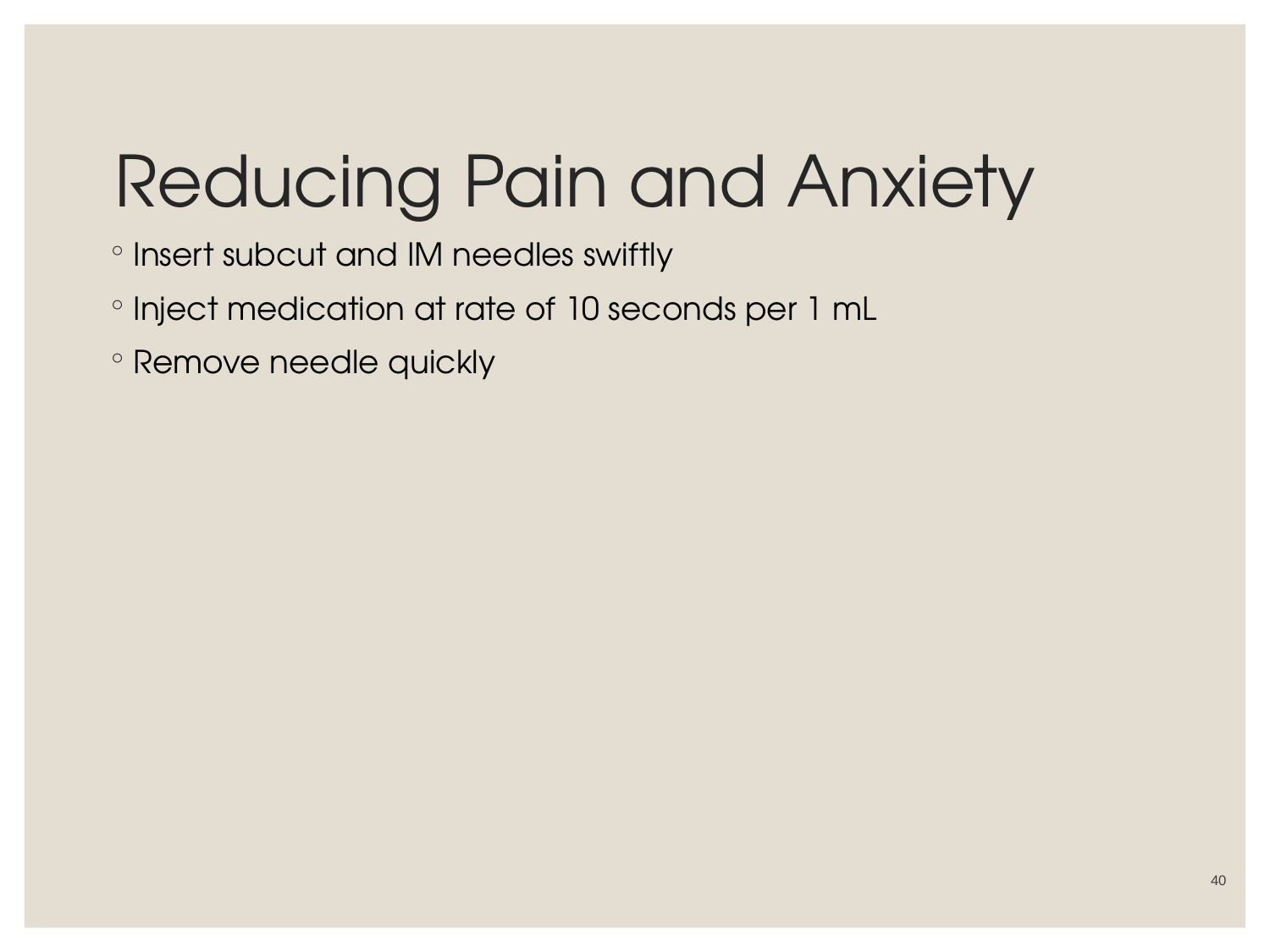

# Reducing Pain and Anxiety
Insert subcut and IM needles swiftly
Inject medication at rate of 10 seconds per 1 mL
Remove needle quickly
 40